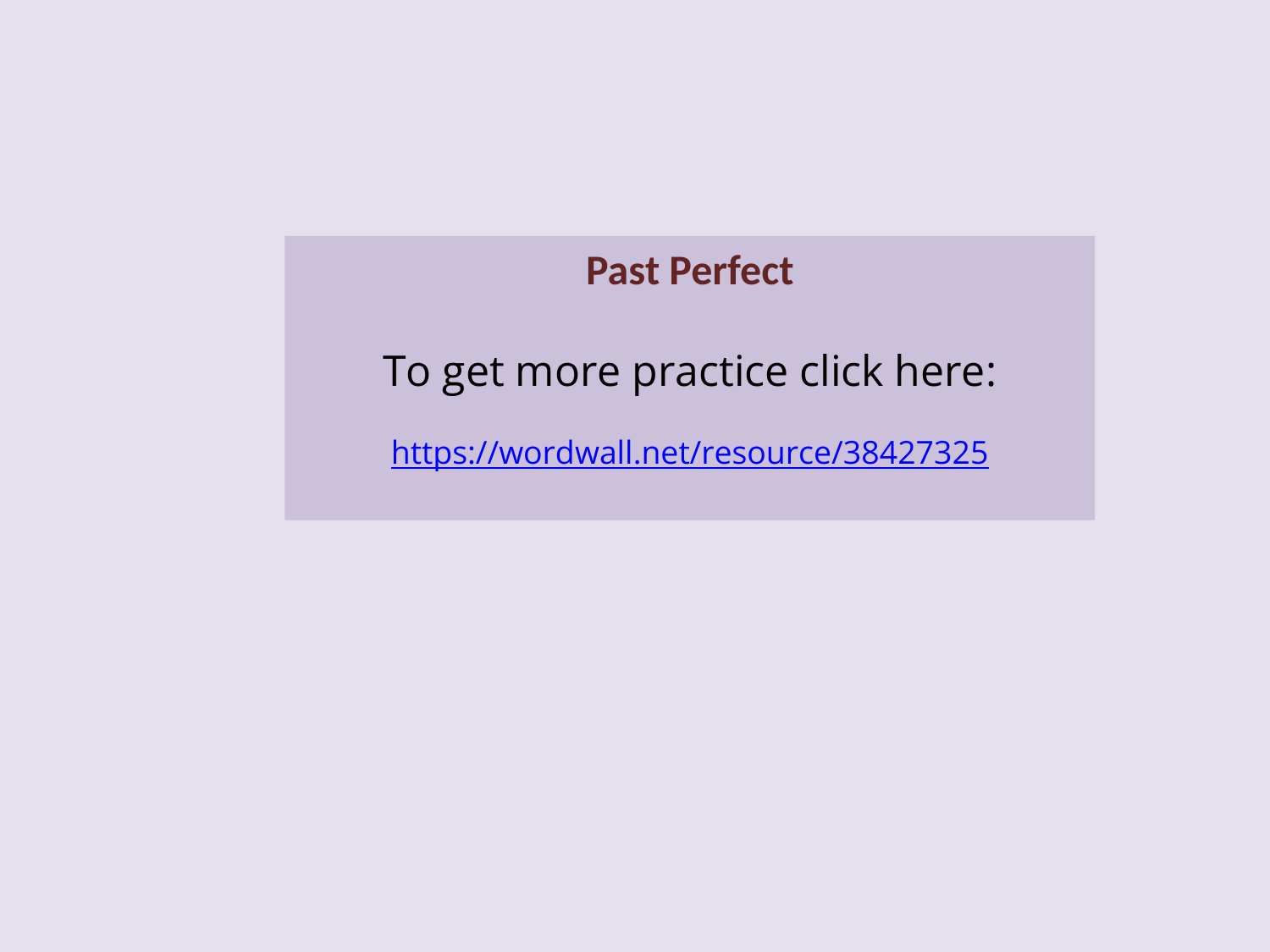

Past Perfect

To get more practice click here:
https://wordwall.net/resource/38427325